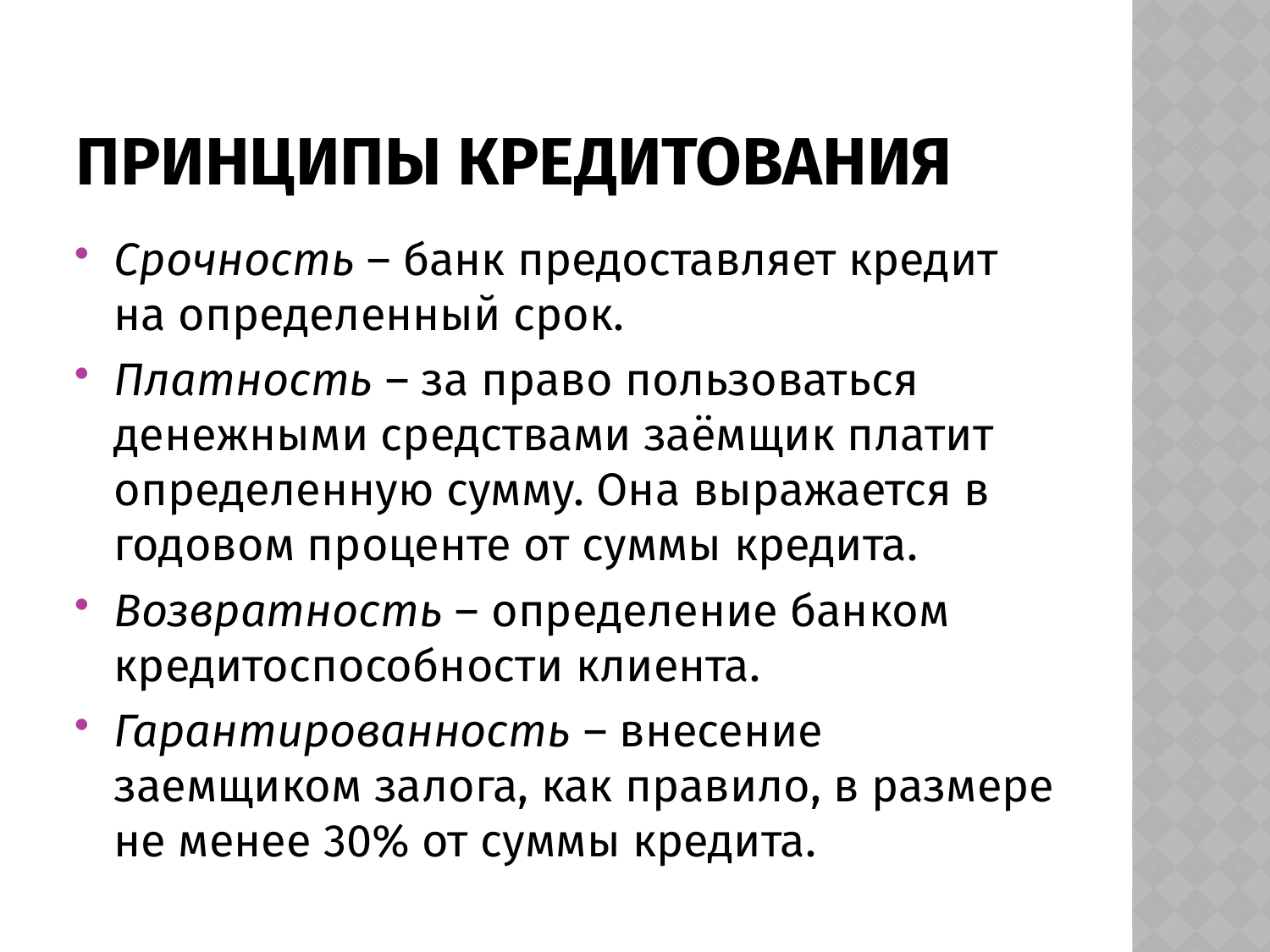

# Принципы кредитования
Срочность – банк предоставляет кредит на определенный срок.
Платность – за право пользоваться денежными средствами заёмщик платит определенную сумму. Она выражается в годовом проценте от суммы кредита.
Возвратность – определение банком кредитоспособности клиента.
Гарантированность – внесение заемщиком залога, как правило, в размере не менее 30% от суммы кредита.